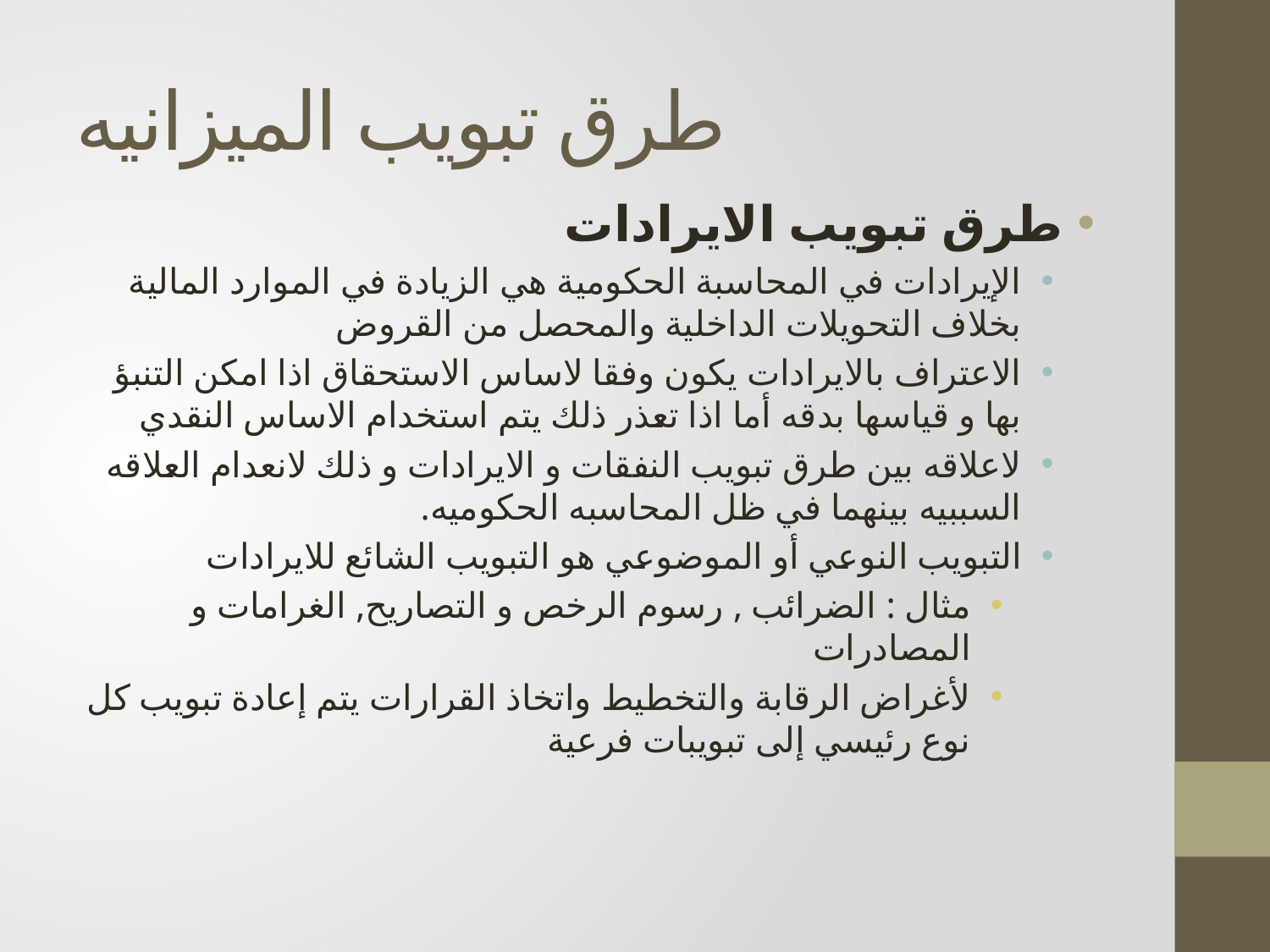

# طرق تبويب الميزانيه
طرق تبويب الايرادات
الإيرادات في المحاسبة الحكومية هي الزيادة في الموارد المالية بخلاف التحويلات الداخلية والمحصل من القروض
الاعتراف بالايرادات يكون وفقا لاساس الاستحقاق اذا امكن التنبؤ بها و قياسها بدقه أما اذا تعذر ذلك يتم استخدام الاساس النقدي
لاعلاقه بين طرق تبويب النفقات و الايرادات و ذلك لانعدام العلاقه السببيه بينهما في ظل المحاسبه الحكوميه.
التبويب النوعي أو الموضوعي هو التبويب الشائع للايرادات
مثال : الضرائب , رسوم الرخص و التصاريح, الغرامات و المصادرات
لأغراض الرقابة والتخطيط واتخاذ القرارات يتم إعادة تبويب كل نوع رئيسي إلى تبويبات فرعية